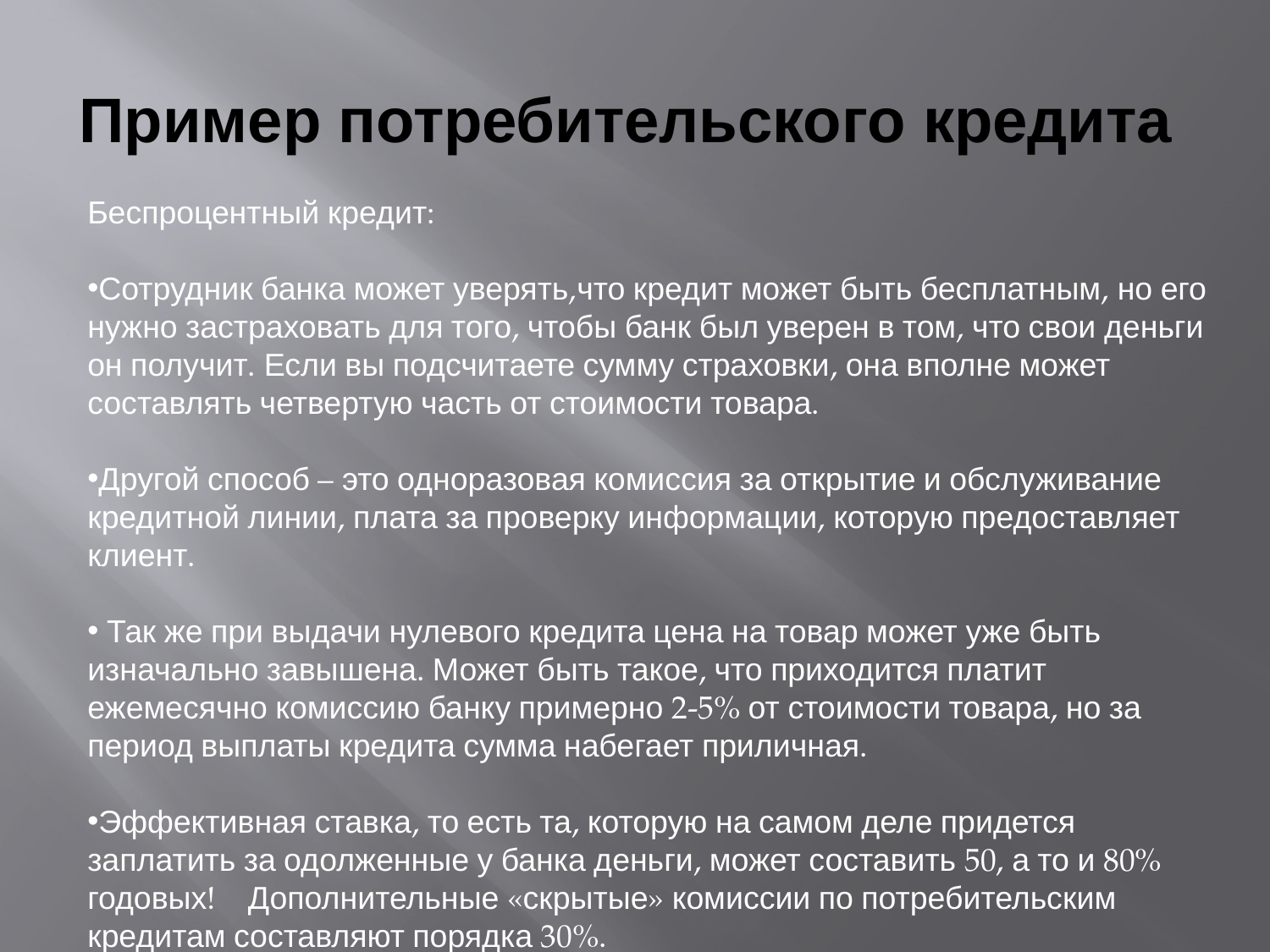

# Пример потребительского кредита
Беспроцентный кредит:

Сотрудник банка может уверять,что кредит может быть бесплатным, но его нужно застраховать для того, чтобы банк был уверен в том, что свои деньги он получит. Если вы подсчитаете сумму страховки, она вполне может составлять четвертую часть от стоимости товара.

Другой способ – это одноразовая комиссия за открытие и обслуживание кредитной линии, плата за проверку информации, которую предоставляет клиент.

 Так же при выдачи нулевого кредита цена на товар может уже быть изначально завышена. Может быть такое, что приходится платит ежемесячно комиссию банку примерно 2-5% от стоимости товара, но за период выплаты кредита сумма набегает приличная.

Эффективная ставка, то есть та, которую на самом деле придется заплатить за одолженные у банка деньги, может составить 50, а то и 80% годовых!    Дополнительные «скрытые» комиссии по потребительским кредитам составляют порядка 30%.